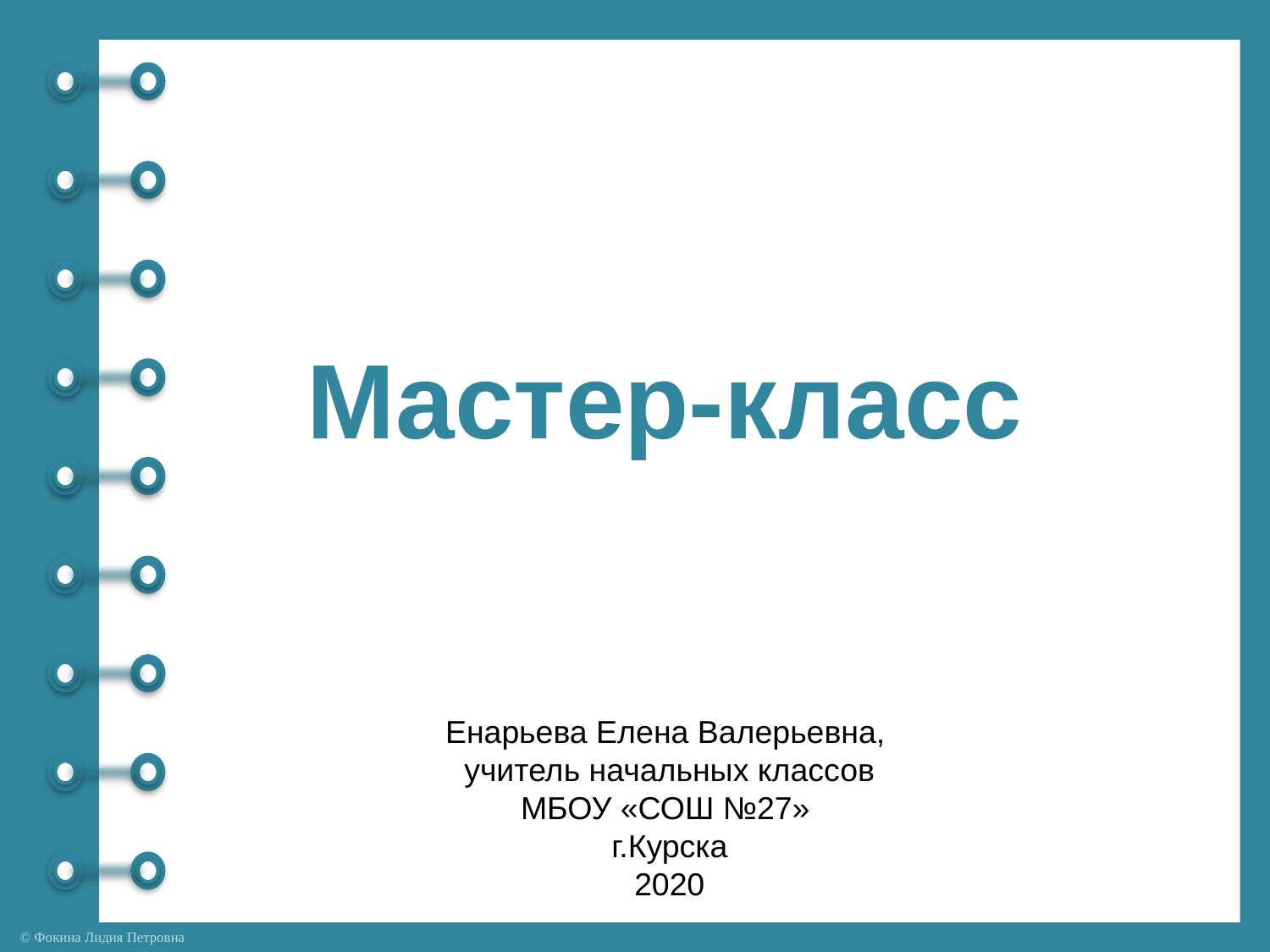

Мастер-класс
Енарьева Елена Валерьевна,
учитель начальных классов
МБОУ «СОШ №27»
г.Курска
2020